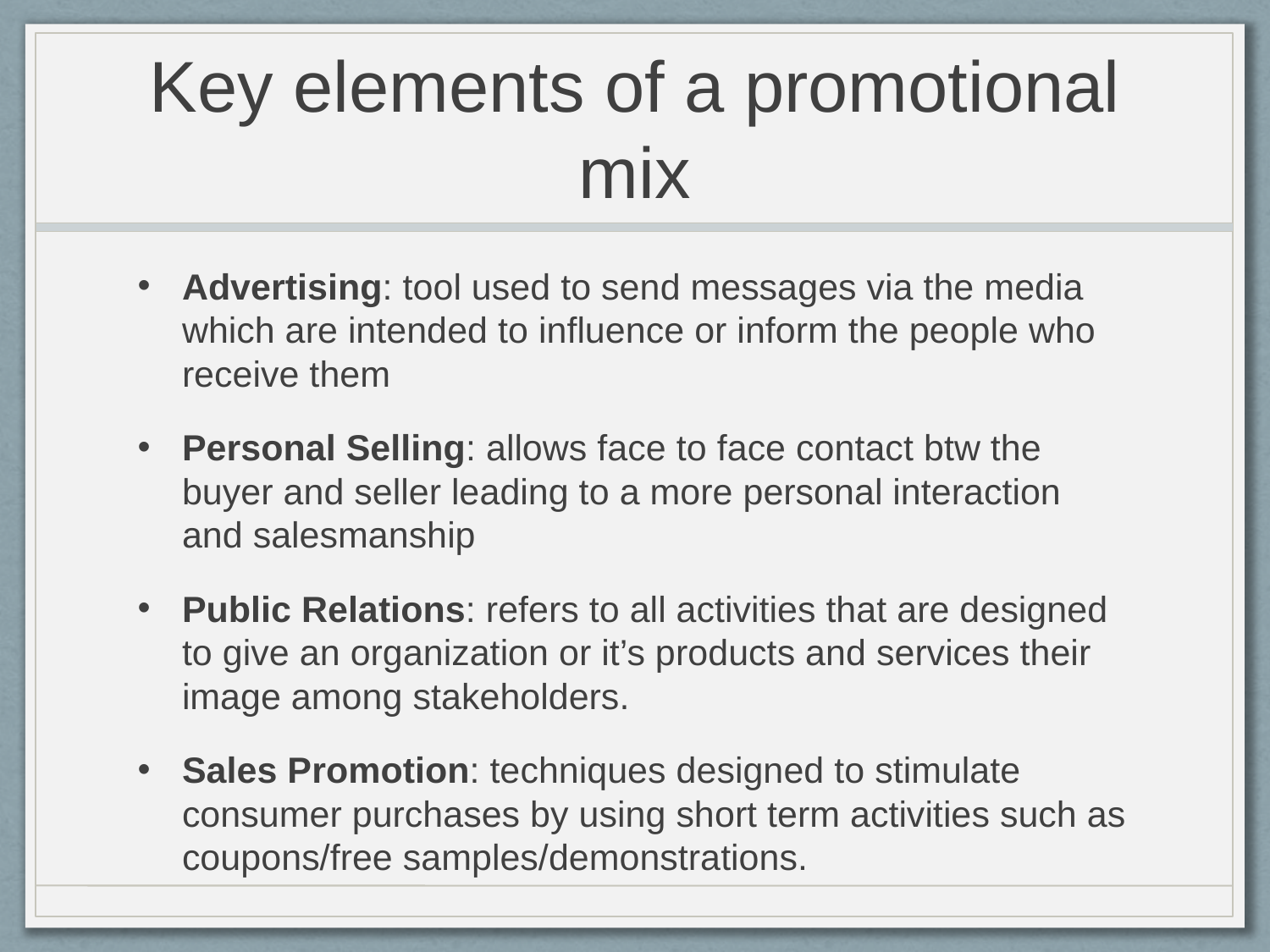

# Key elements of a promotional mix
Advertising: tool used to send messages via the media which are intended to influence or inform the people who receive them
Personal Selling: allows face to face contact btw the buyer and seller leading to a more personal interaction and salesmanship
Public Relations: refers to all activities that are designed to give an organization or it’s products and services their image among stakeholders.
Sales Promotion: techniques designed to stimulate consumer purchases by using short term activities such as coupons/free samples/demonstrations.